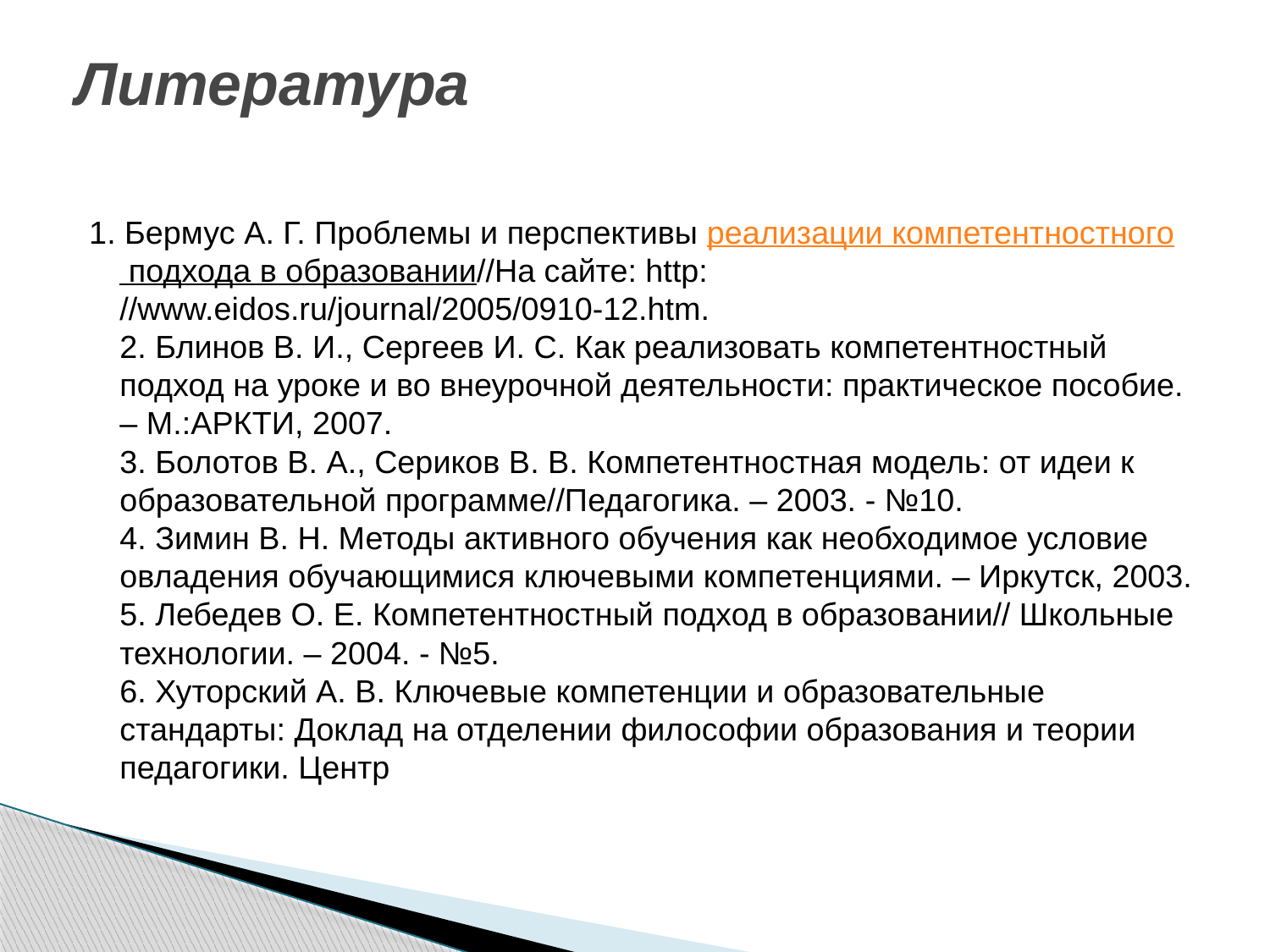

# Литература
1. Бермус А. Г. Проблемы и перспективы реализации компетентностного подхода в образовании//На сайте: http: //www.eidos.ru/journal/2005/0910-12.htm.
2. Блинов В. И., Сергеев И. С. Как реализовать компетентностный подход на уроке и во внеурочной деятельности: практическое пособие. – М.:АРКТИ, 2007.
3. Болотов В. А., Сериков В. В. Компетентностная модель: от идеи к образовательной программе//Педагогика. – 2003. - №10.
4. Зимин В. Н. Методы активного обучения как необходимое условие овладения обучающимися ключевыми компетенциями. – Иркутск, 2003.
5. Лебедев О. Е. Компетентностный подход в образовании// Школьные технологии. – 2004. - №5.
6. Хуторский А. В. Ключевые компетенции и образовательные стандарты: Доклад на отделении философии образования и теории педагогики. Центр